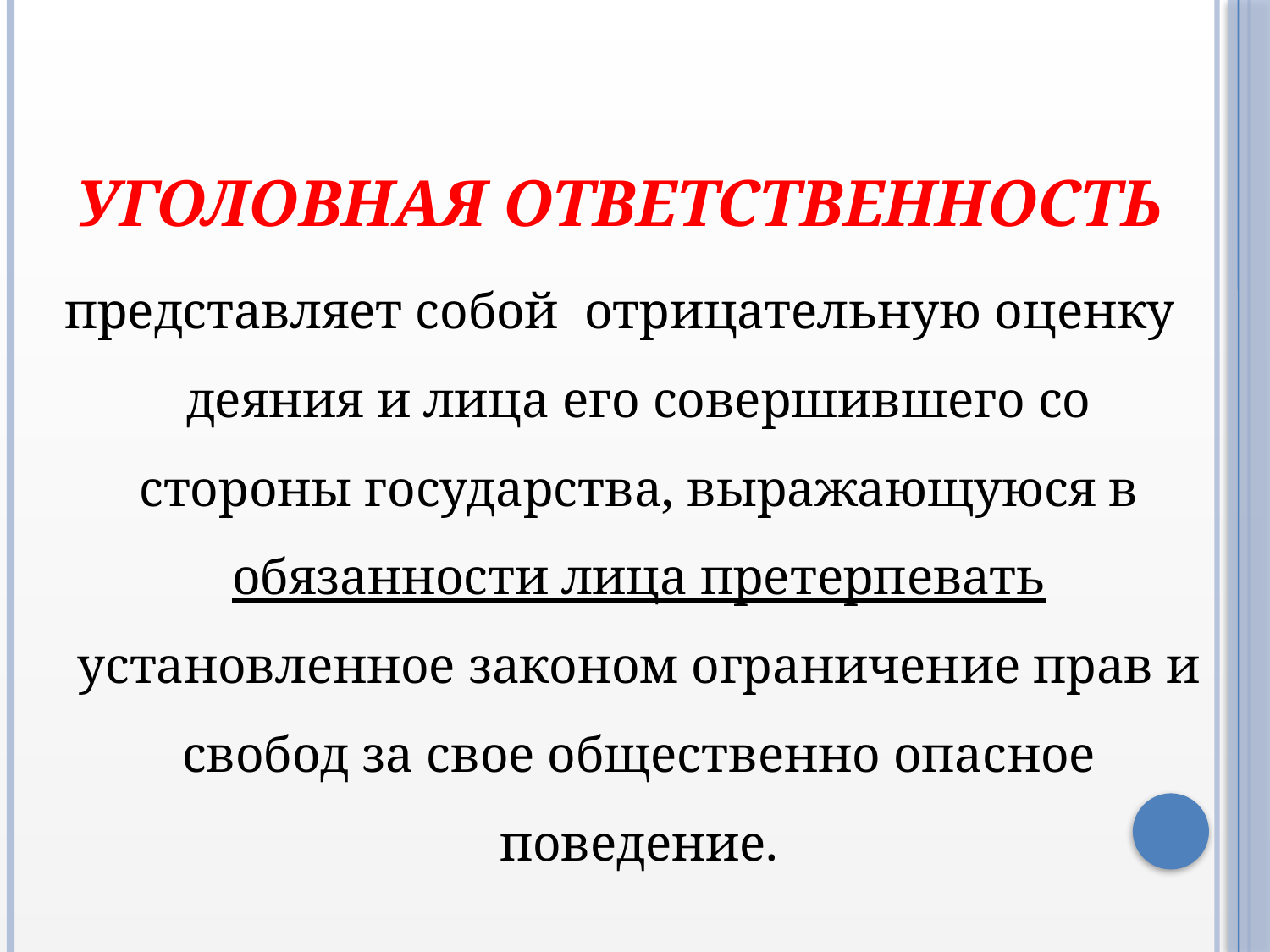

УГОЛОВНАЯ ОТВЕТСТВЕННОСТЬ
представляет собой  отрицательную оценку деяния и лица его совершившего со стороны государства, выражающуюся в обязанности лица претерпевать установленное законом ограничение прав и свобод за свое общественно опасное поведение.